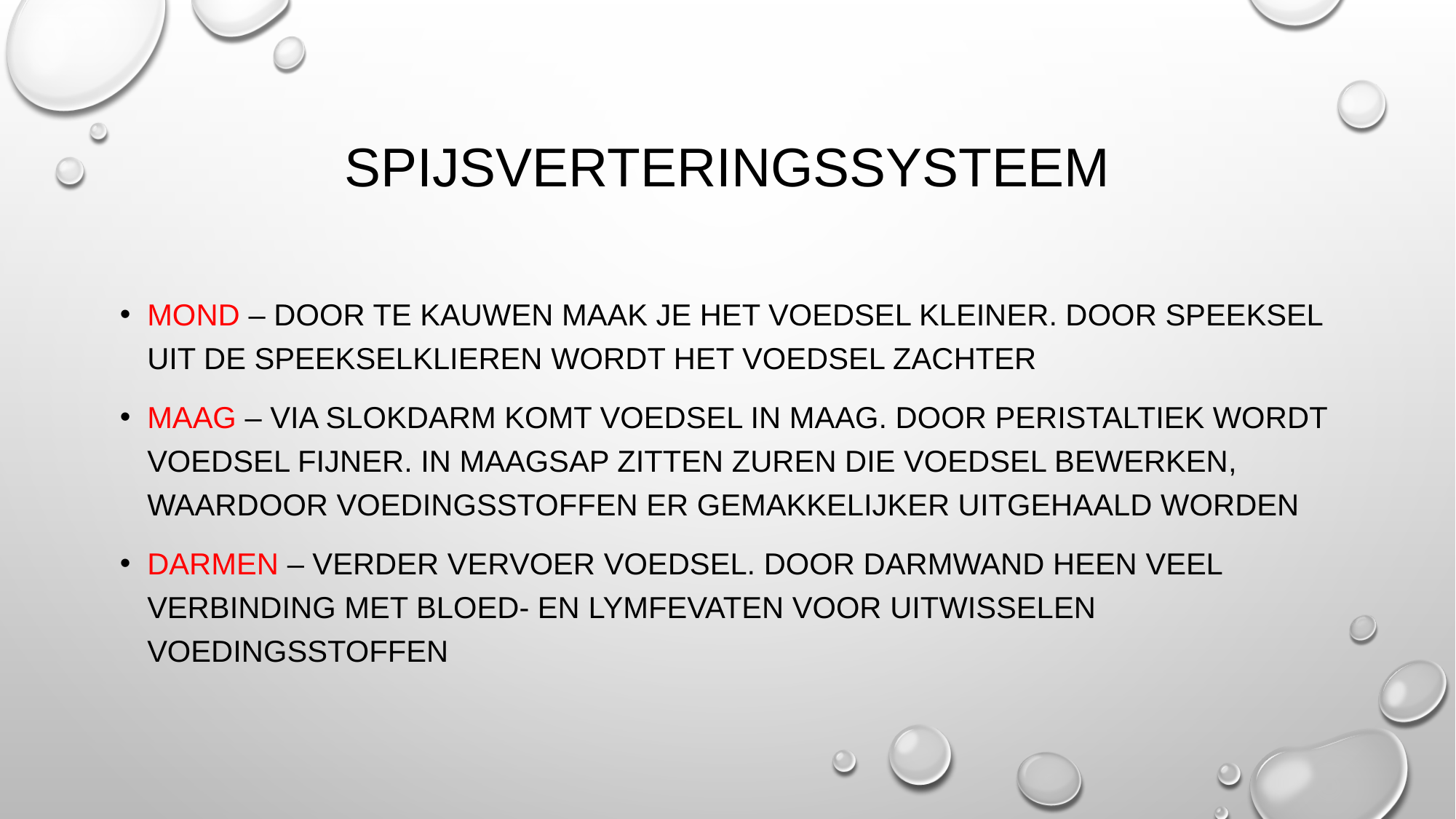

# spijsverteringssysteem
Mond – door te kauwen maak je het voedsel kleiner. Door speeksel uit de speekselklieren wordt het voedsel zachter
Maag – via slokdarm komt voedsel in maag. Door peristaltiek wordt voedsel fijner. In maagsap zitten zuren die voedsel bewerken, waardoor voedingsstoffen er gemakkelijker uitgehaald worden
Darmen – verder vervoer voedsel. Door darmwand heen veel verbinding met bloed- en lymfevaten voor uitwisselen voedingsstoffen